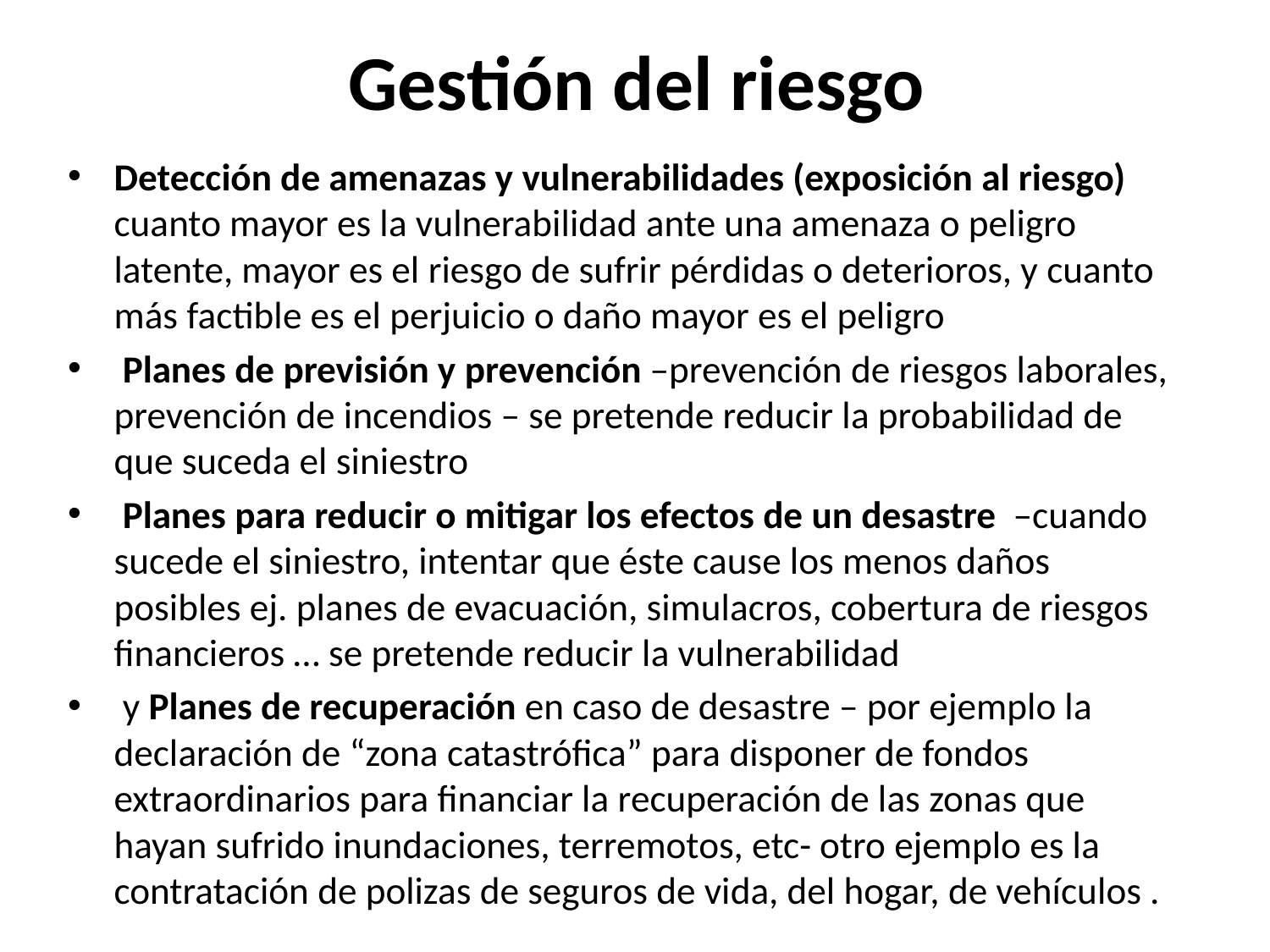

# Gestión del riesgo
Detección de amenazas y vulnerabilidades (exposición al riesgo) cuanto mayor es la vulnerabilidad ante una amenaza o peligro latente, mayor es el riesgo de sufrir pérdidas o deterioros, y cuanto más factible es el perjuicio o daño mayor es el peligro
 Planes de previsión y prevención –prevención de riesgos laborales, prevención de incendios – se pretende reducir la probabilidad de que suceda el siniestro
 Planes para reducir o mitigar los efectos de un desastre  –cuando sucede el siniestro, intentar que éste cause los menos daños posibles ej. planes de evacuación, simulacros, cobertura de riesgos financieros … se pretende reducir la vulnerabilidad
 y Planes de recuperación en caso de desastre – por ejemplo la declaración de “zona catastrófica” para disponer de fondos extraordinarios para financiar la recuperación de las zonas que hayan sufrido inundaciones, terremotos, etc- otro ejemplo es la contratación de polizas de seguros de vida, del hogar, de vehículos .